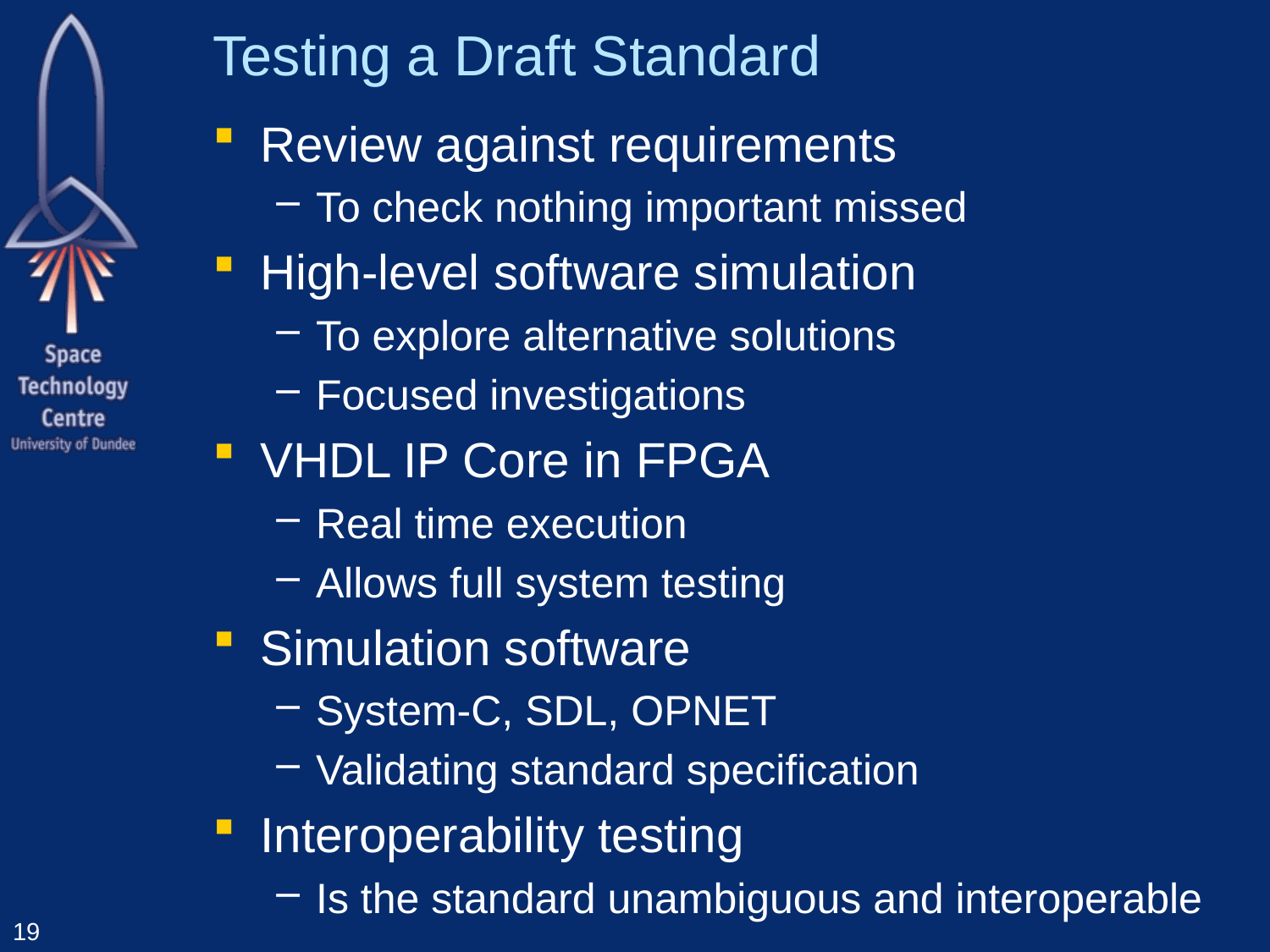

# Testing a Draft Standard
Review against requirements
To check nothing important missed
High-level software simulation
To explore alternative solutions
Focused investigations
VHDL IP Core in FPGA
Real time execution
Allows full system testing
Simulation software
System-C, SDL, OPNET
Validating standard specification
Interoperability testing
Is the standard unambiguous and interoperable

19